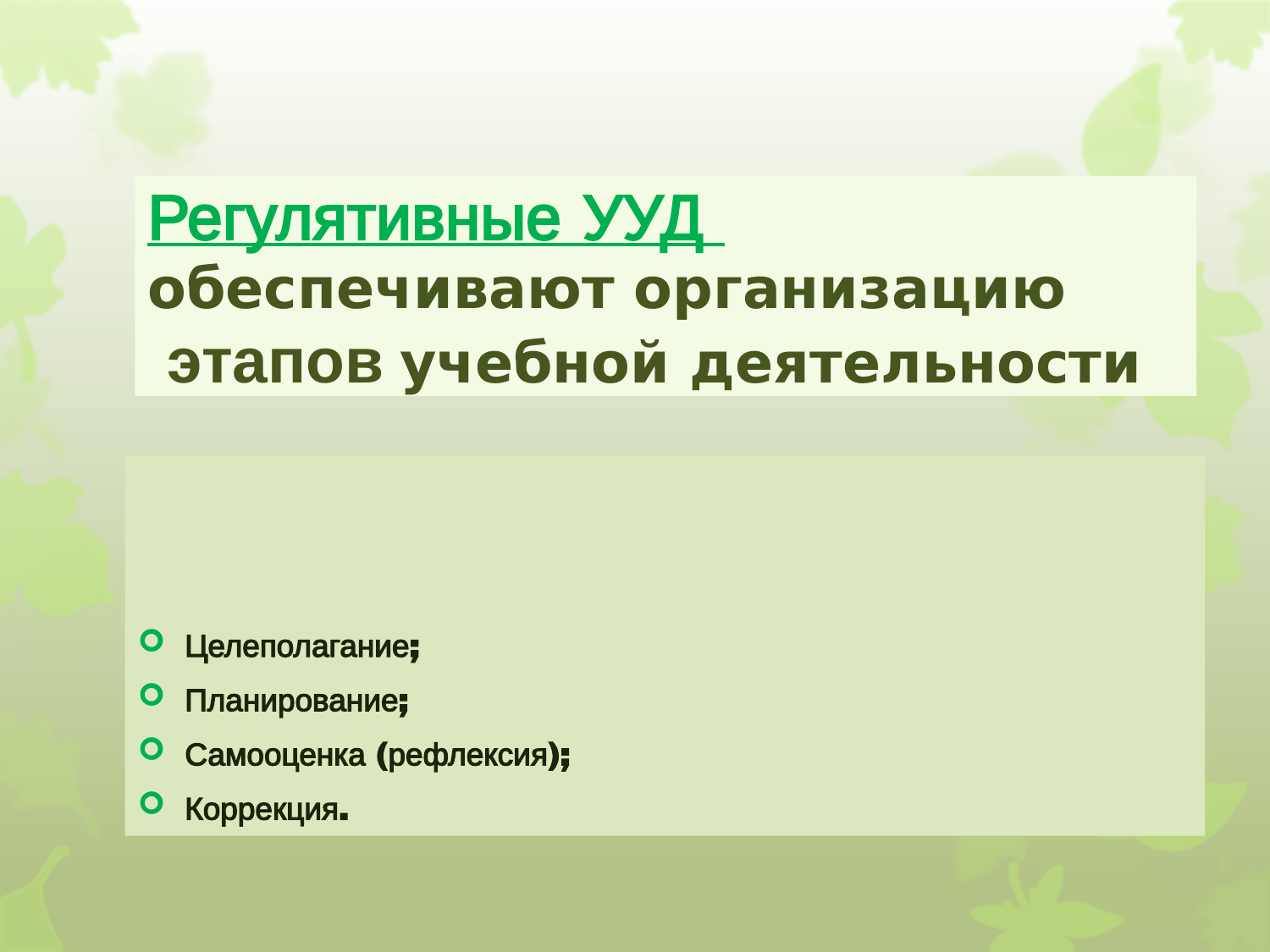

# Регулятивные УУД обеспечивают организацию этапов учебной деятельности

Целеполагание;
Планирование;
Самооценка (рефлексия);
Коррекция.